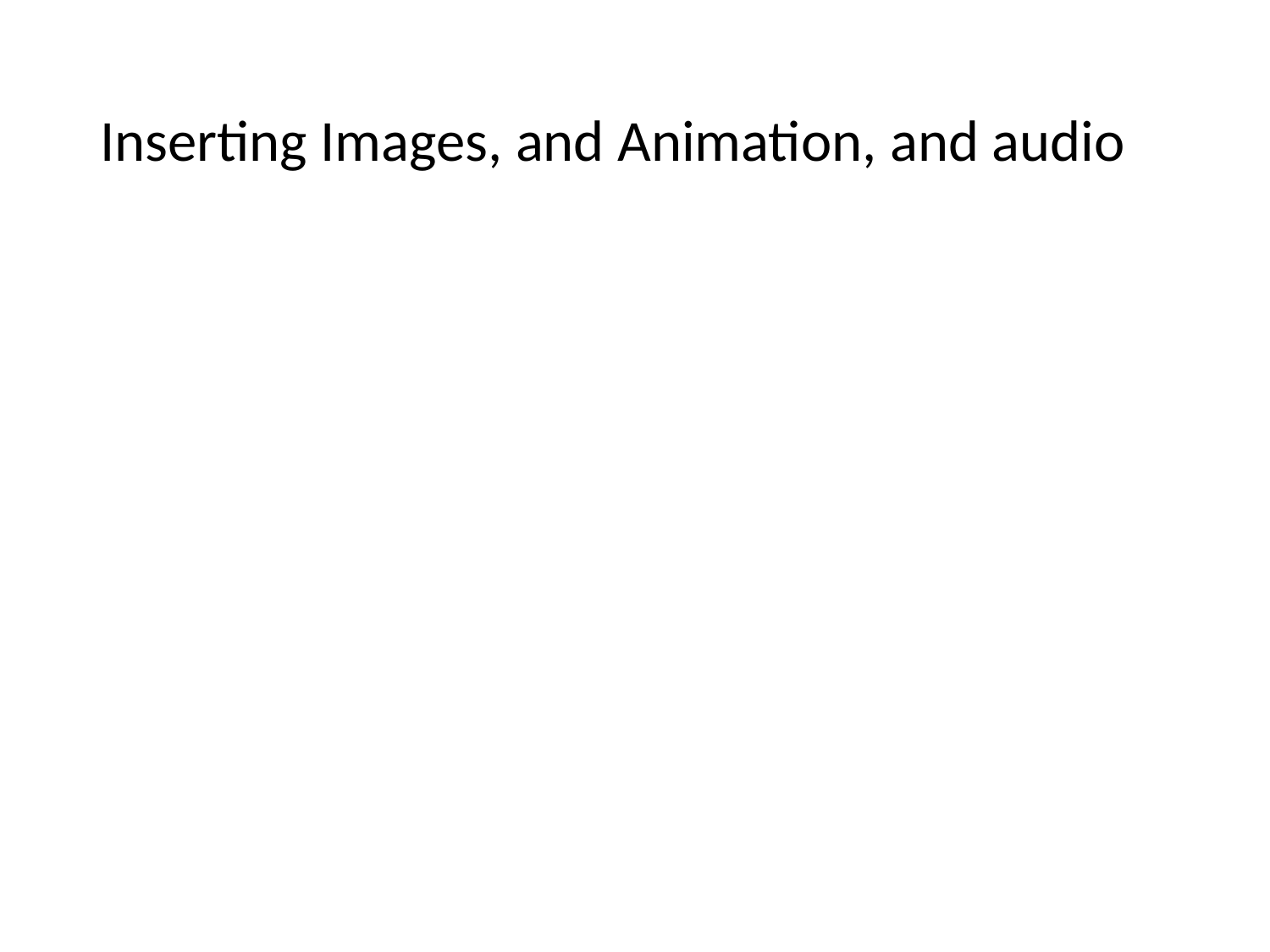

# Inserting Images, and Animation, and audio